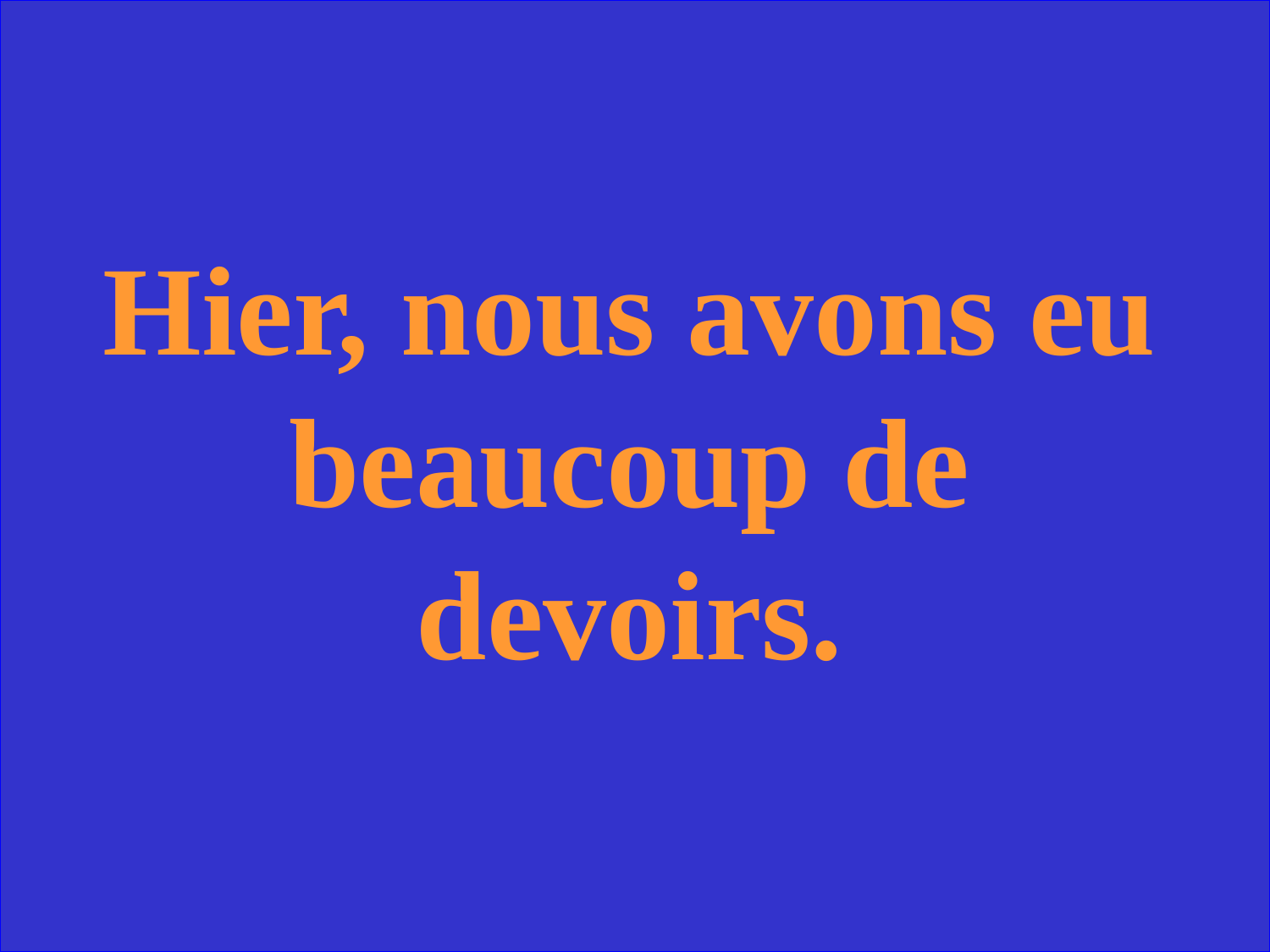

Hier, nous avons eu beaucoup de devoirs.